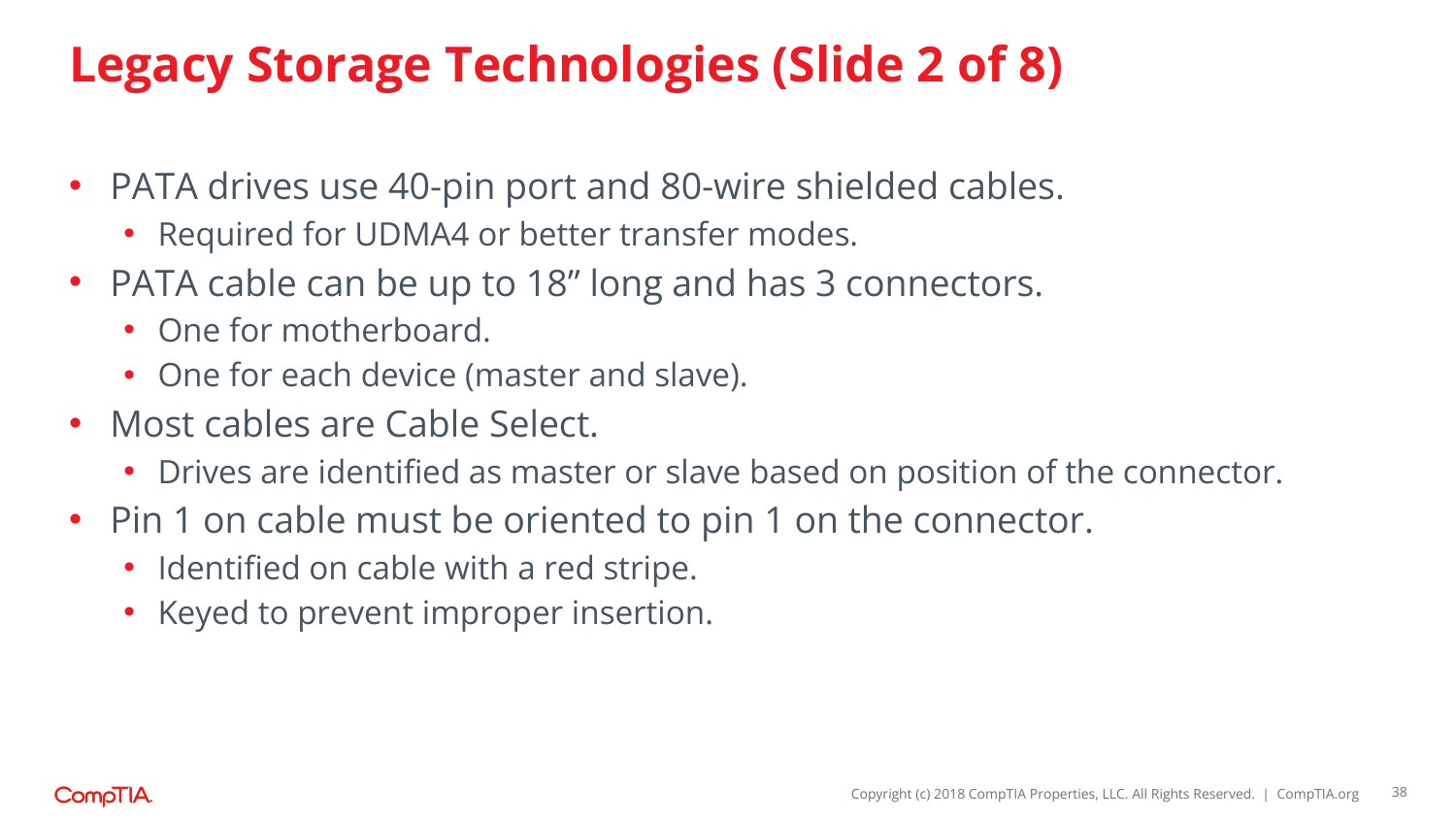

# Legacy Storage Technologies (Slide 2 of 8)
PATA drives use 40-pin port and 80-wire shielded cables.
Required for UDMA4 or better transfer modes.
PATA cable can be up to 18” long and has 3 connectors.
One for motherboard.
One for each device (master and slave).
Most cables are Cable Select.
Drives are identified as master or slave based on position of the connector.
Pin 1 on cable must be oriented to pin 1 on the connector.
Identified on cable with a red stripe.
Keyed to prevent improper insertion.

38